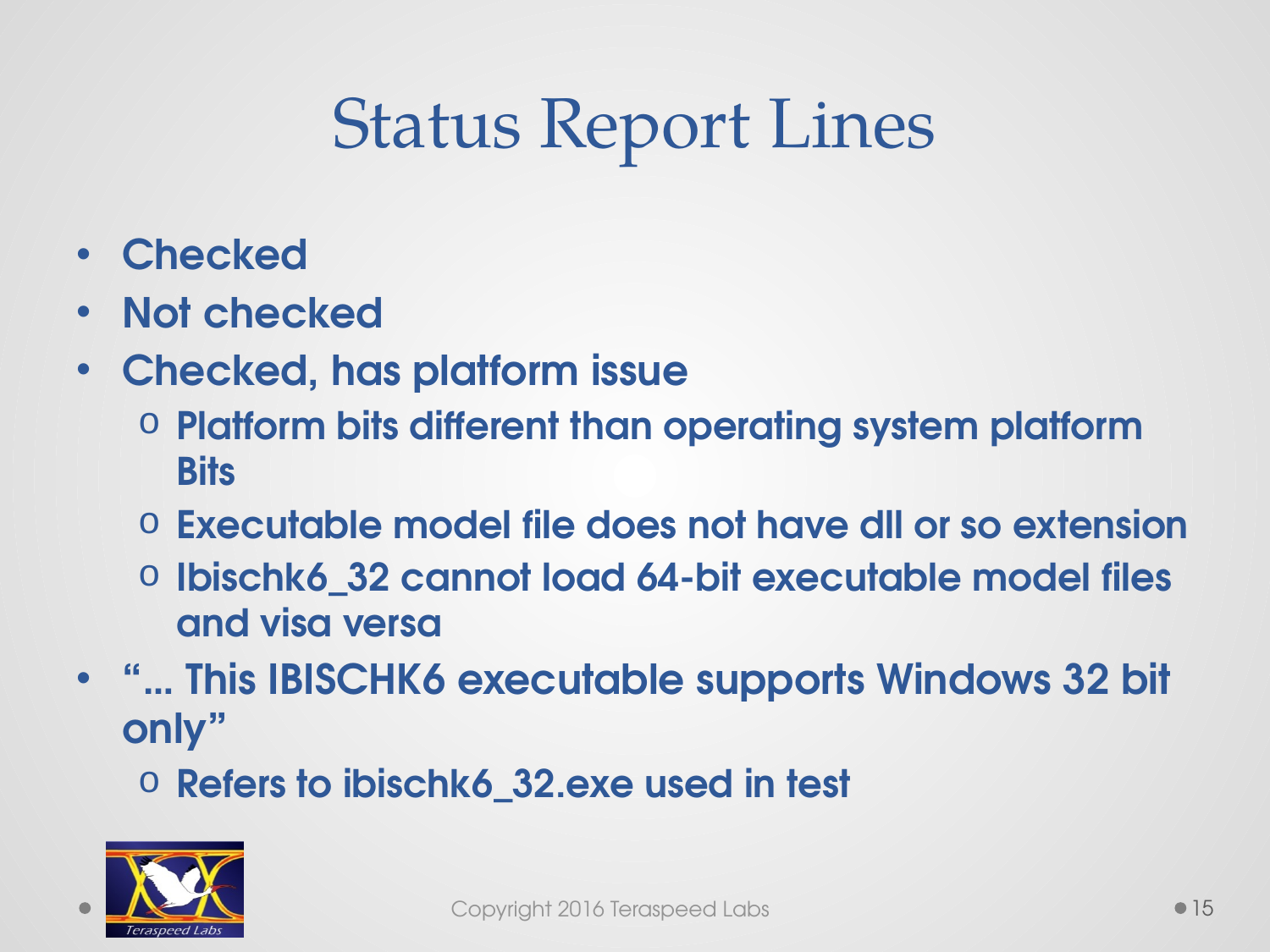

# Status Report Lines
Checked
Not checked
Checked, has platform issue
Platform bits different than operating system platform Bits
Executable model file does not have dll or so extension
Ibischk6_32 cannot load 64-bit executable model files and visa versa
“… This IBISCHK6 executable supports Windows 32 bit only”
Refers to ibischk6_32.exe used in test
15
Copyright 2016 Teraspeed Labs